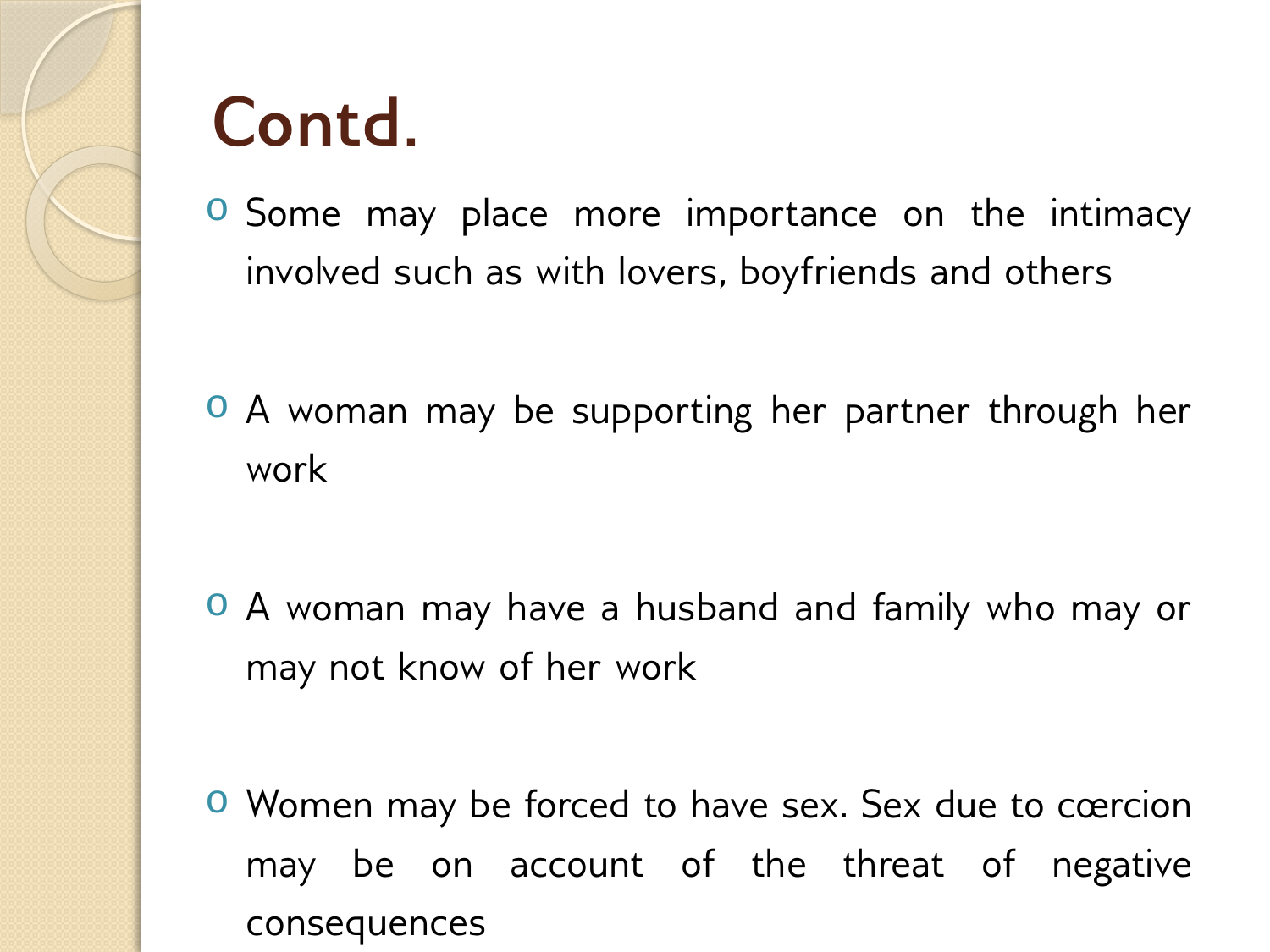

# Contd.
Some may place more importance on the intimacy involved such as with lovers, boyfriends and others

A woman may be supporting her partner through her work

A woman may have a husband and family who may or may not know of her work

Women may be forced to have sex. Sex due to coercion may be on account of the threat of negative consequences